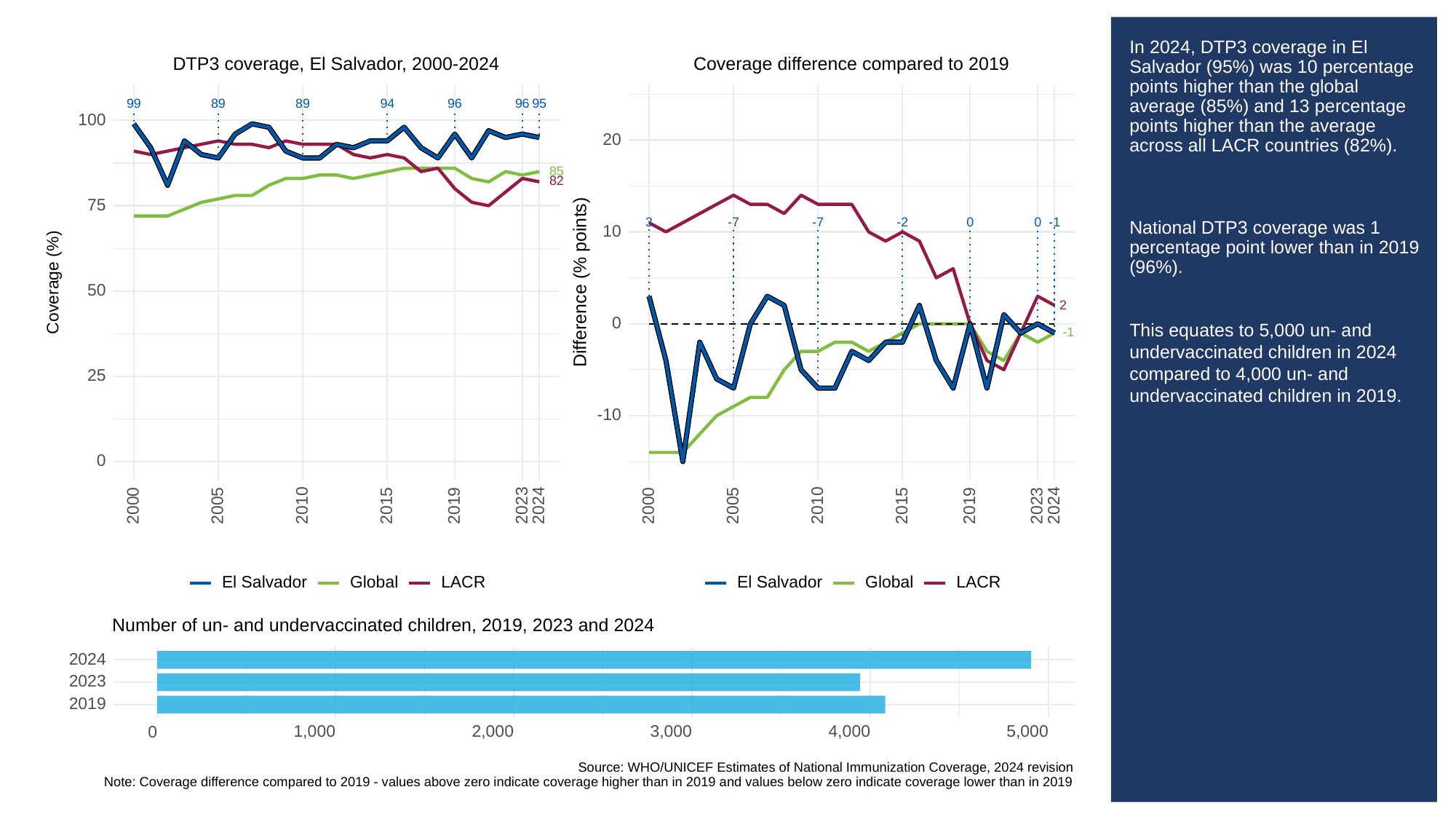

# In 2024, DTP3 coverage in El Salvador (95%) was 10 percentage points higher than the global average (85%) and 13 percentage points higher than the average across all LACR countries (82%).

National DTP3 coverage was 1 percentage point lower than in 2019 (96%).

This equates to 5,000 un- and undervaccinated children in 2024 compared to 4,000 un- and undervaccinated children in 2019.

DTP3 coverage, El Salvador, 2000-2024
Coverage difference compared to 2019

99
89
89
94
96
96
95

100

20

85

82

75

3
0
0
-2
-1
-7
-7
10

Difference (% points)
Coverage (%)

50

2
0

-1

25

-10

0

2023
2023
2000
2005
2010
2015
2019
2024
2000
2005
2010
2015
2019
2024
El Salvador
Global
LACR
El Salvador
Global
LACR

Number of un- and undervaccinated children, 2019, 2023 and 2024

2024

2023

2019

1,000
2,000
3,000
4,000
5,000
0
Source: WHO/UNICEF Estimates of National Immunization Coverage, 2024 revision
Note: Coverage difference compared to 2019 - values above zero indicate coverage higher than in 2019 and values below zero indicate coverage lower than in 2019